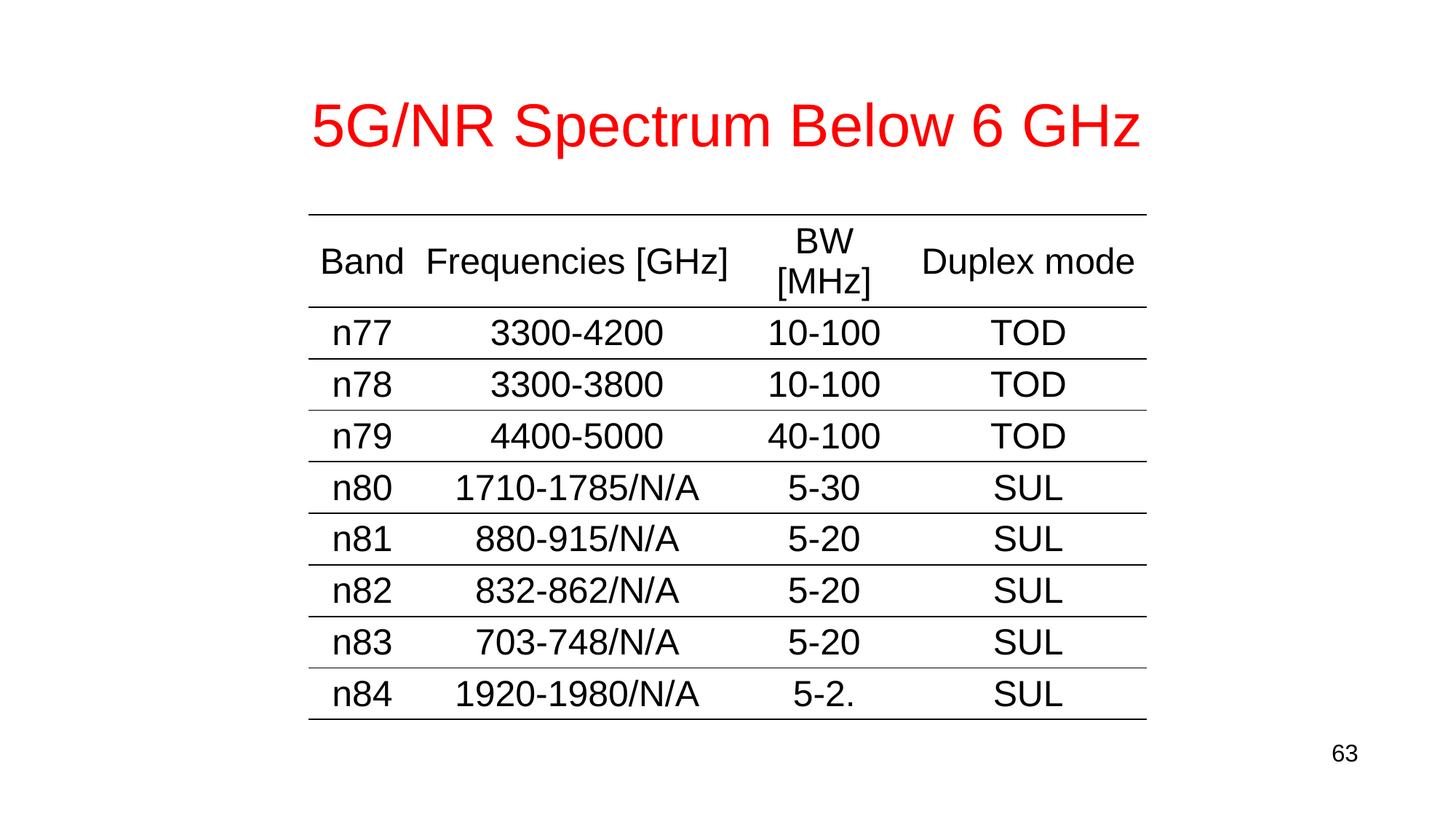

# 5G/NR Spectrum Below 6 GHz
| Band | Frequencies [GHz] | BW [MHz] | Duplex mode |
| --- | --- | --- | --- |
| n77 | 3300-4200 | 10-100 | TOD |
| n78 | 3300-3800 | 10-100 | TOD |
| n79 | 4400-5000 | 40-100 | TOD |
| n80 | 1710-1785/N/A | 5-30 | SUL |
| n81 | 880-915/N/A | 5-20 | SUL |
| n82 | 832-862/N/A | 5-20 | SUL |
| n83 | 703-748/N/A | 5-20 | SUL |
| n84 | 1920-1980/N/A | 5-2. | SUL |
63